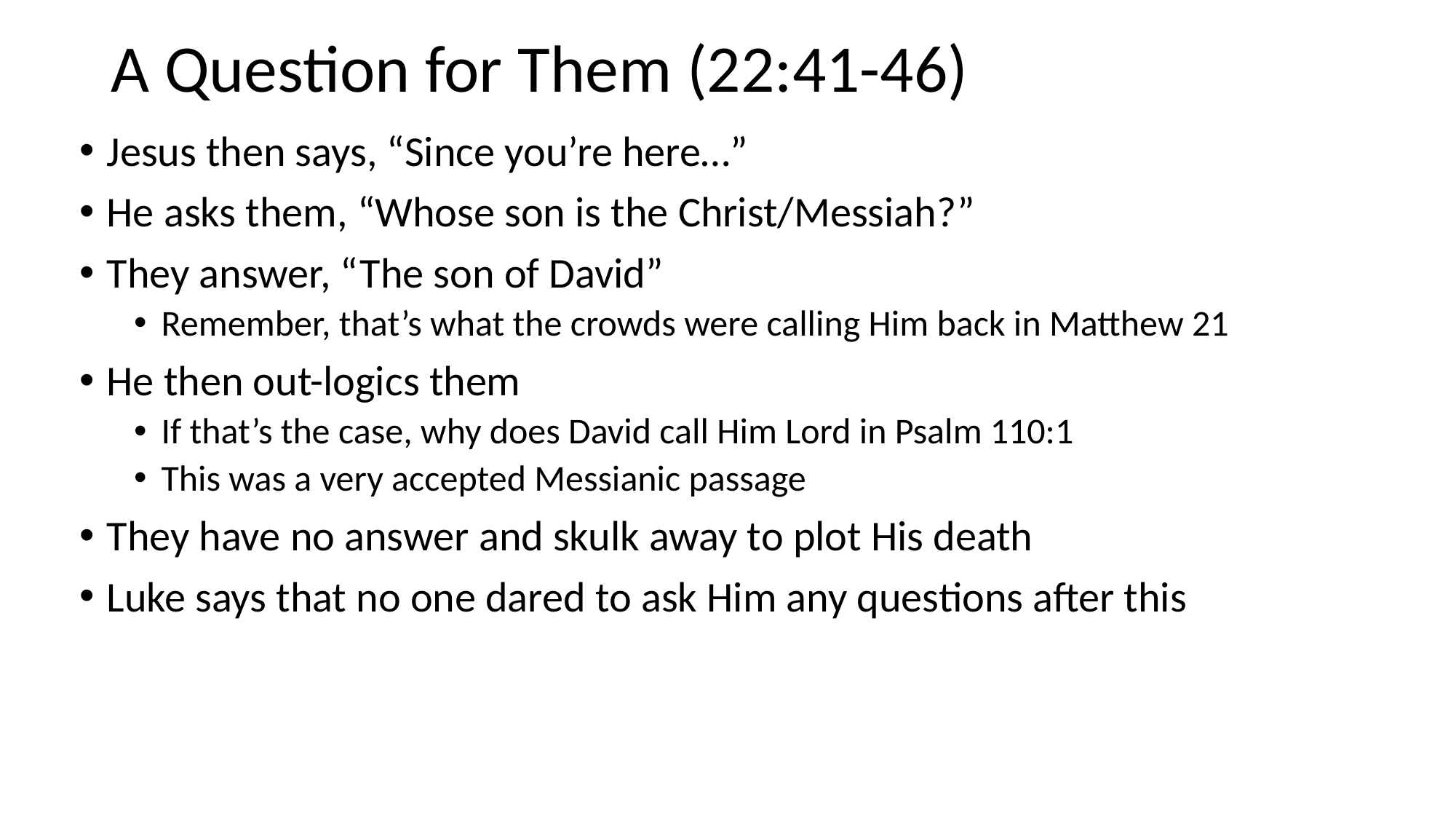

# A Question for Them (22:41-46)
Jesus then says, “Since you’re here…”
He asks them, “Whose son is the Christ/Messiah?”
They answer, “The son of David”
Remember, that’s what the crowds were calling Him back in Matthew 21
He then out-logics them
If that’s the case, why does David call Him Lord in Psalm 110:1
This was a very accepted Messianic passage
They have no answer and skulk away to plot His death
Luke says that no one dared to ask Him any questions after this